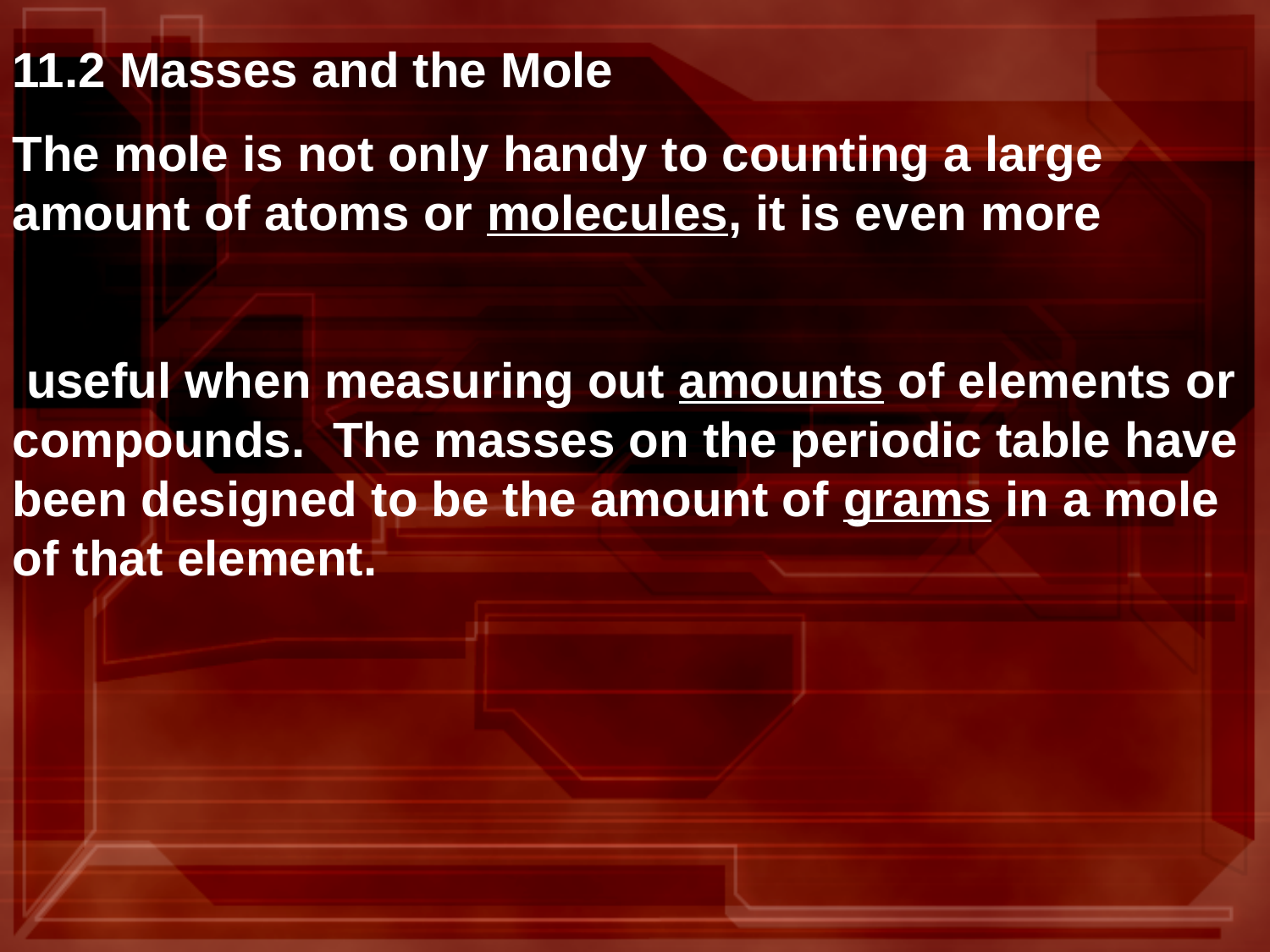

11.2 Masses and the Mole
The mole is not only handy to counting a large amount of atoms or molecules, it is even more

 useful when measuring out amounts of elements or compounds.  The masses on the periodic table have been designed to be the amount of grams in a mole of that element.